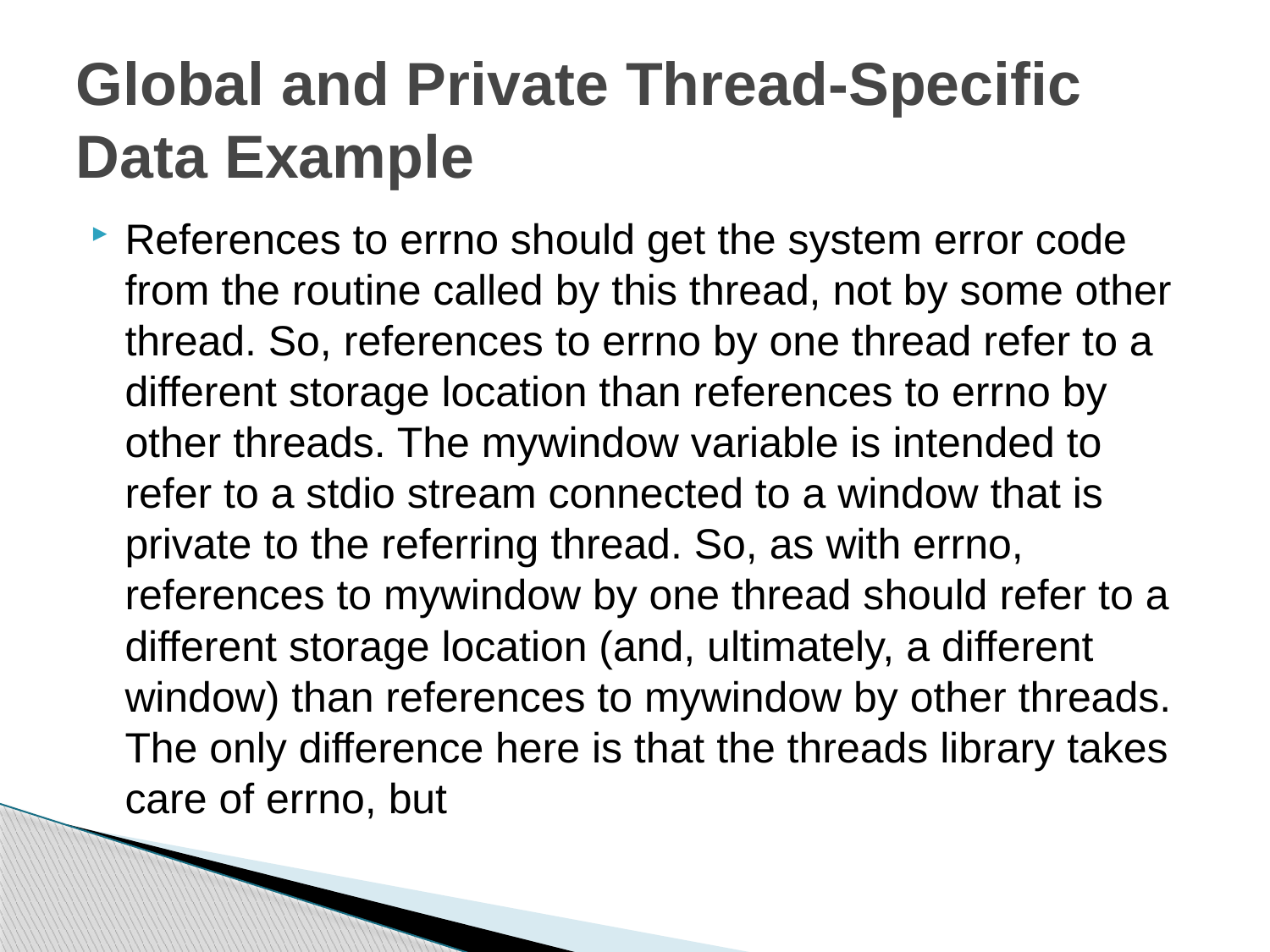

# Global and Private Thread-Specific Data Example
References to errno should get the system error code from the routine called by this thread, not by some other thread. So, references to errno by one thread refer to a different storage location than references to errno by other threads. The mywindow variable is intended to refer to a stdio stream connected to a window that is private to the referring thread. So, as with errno, references to mywindow by one thread should refer to a different storage location (and, ultimately, a different window) than references to mywindow by other threads. The only difference here is that the threads library takes care of errno, but